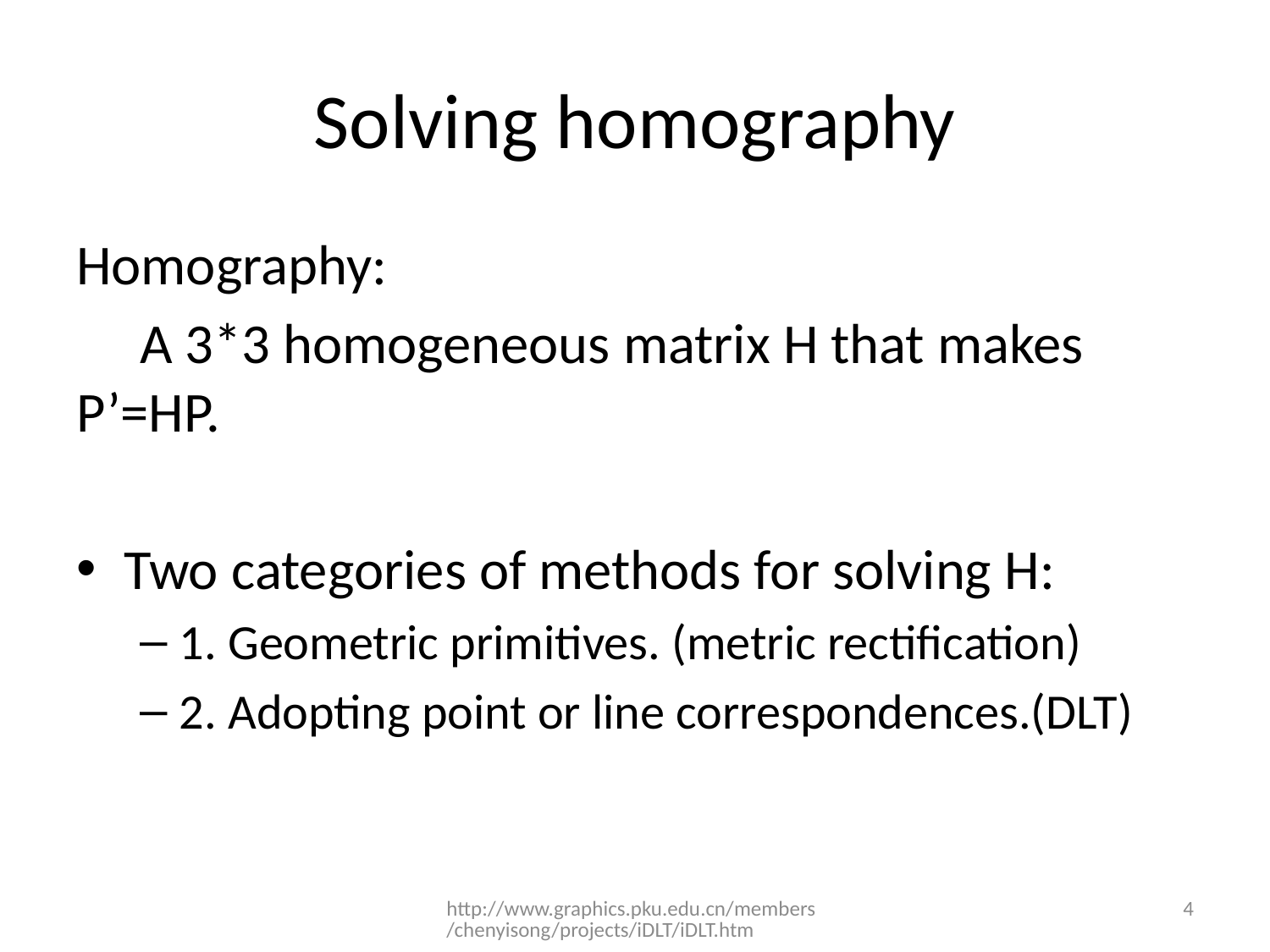

# Solving homography
Homography:
     A 3*3 homogeneous matrix H that makes P’=HP.

Two categories of methods for solving H:
1. Geometric primitives. (metric rectification)
2. Adopting point or line correspondences.(DLT)
http://www.graphics.pku.edu.cn/members/chenyisong/projects/iDLT/iDLT.htm
4